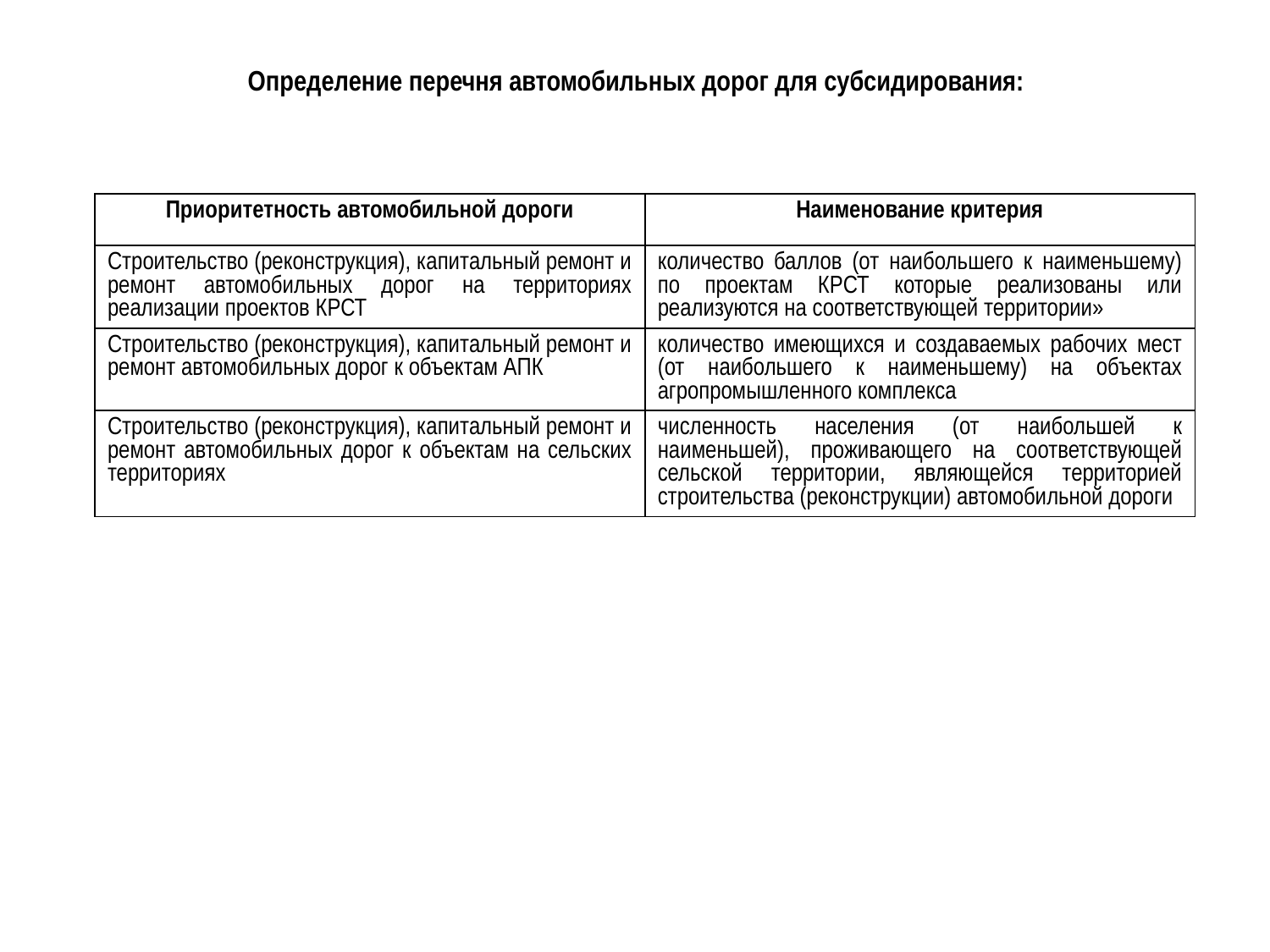

# Определение перечня автомобильных дорог для субсидирования:
| Приоритетность автомобильной дороги | Наименование критерия |
| --- | --- |
| Строительство (реконструкция), капитальный ремонт и ремонт автомобильных дорог на территориях реализации проектов КРСТ | количество баллов (от наибольшего к наименьшему) по проектам КРСТ которые реализованы или реализуются на соответствующей территории» |
| Строительство (реконструкция), капитальный ремонт и ремонт автомобильных дорог к объектам АПК | количество имеющихся и создаваемых рабочих мест (от наибольшего к наименьшему) на объектах агропромышленного комплекса |
| Строительство (реконструкция), капитальный ремонт и ремонт автомобильных дорог к объектам на сельских территориях | численность населения (от наибольшей к наименьшей), проживающего на соответствующей сельской территории, являющейся территорией строительства (реконструкции) автомобильной дороги |